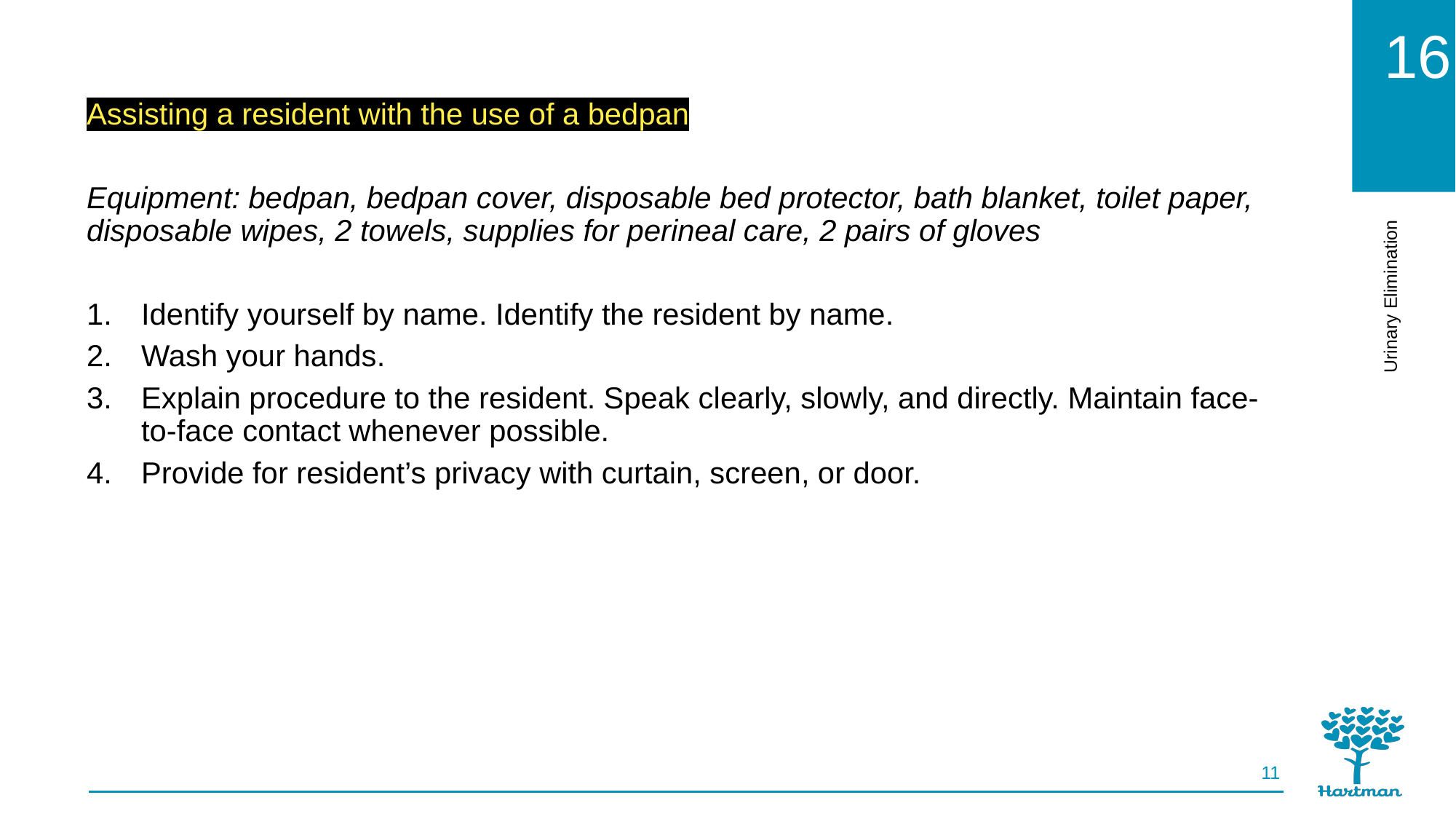

Assisting a resident with the use of a bedpan

Equipment: bedpan, bedpan cover, disposable bed protector, bath blanket, toilet paper, disposable wipes, 2 towels, supplies for perineal care, 2 pairs of gloves

Identify yourself by name. Identify the resident by name.
Wash your hands.
Explain procedure to the resident. Speak clearly, slowly, and directly. Maintain face-to-face contact whenever possible.
Provide for resident’s privacy with curtain, screen, or door.

11